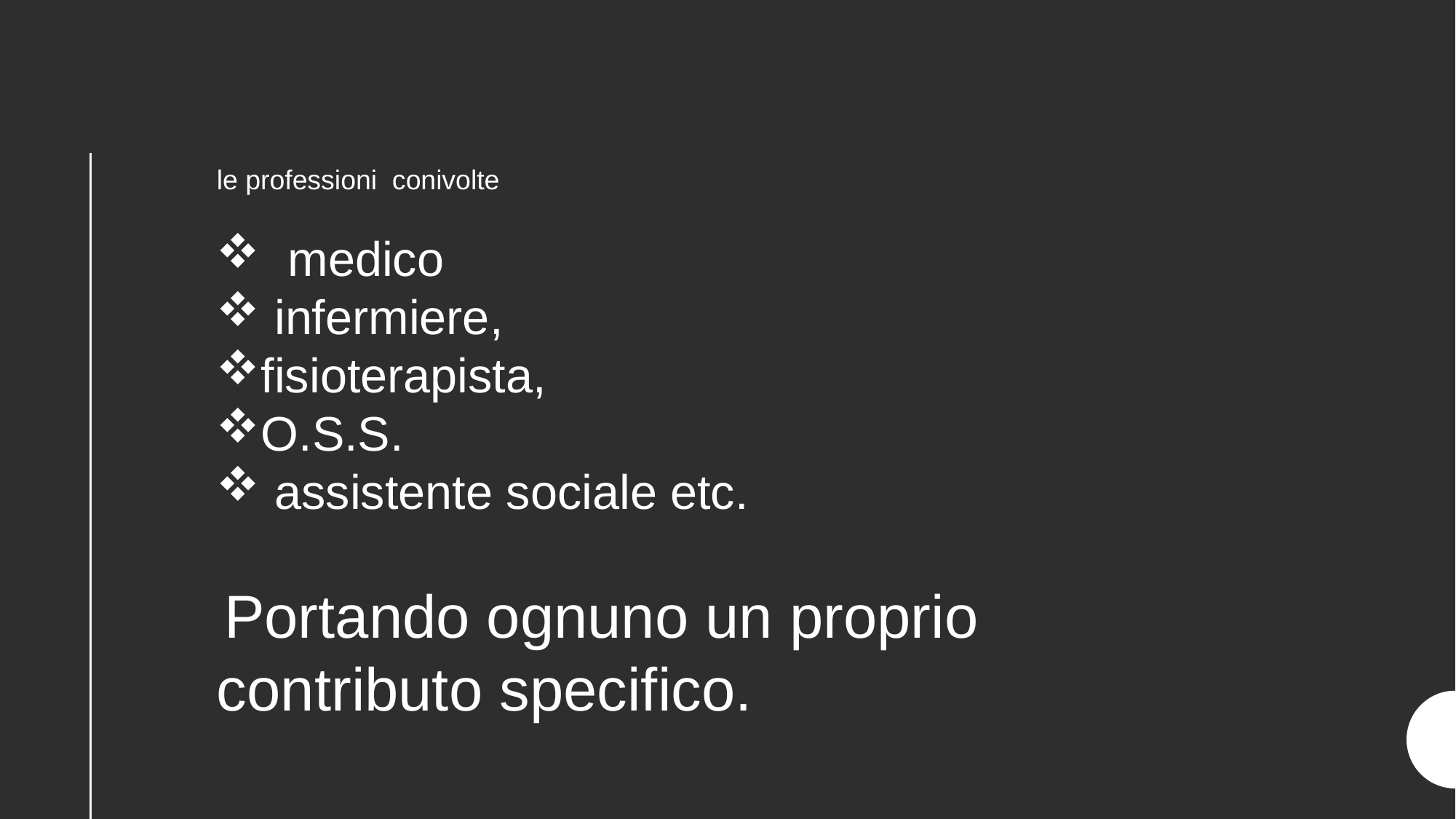

le professioni  conivolte

  medico
 infermiere,
fisioterapista,
O.S.S.
 assistente sociale etc.

 Portando ognuno un proprio contributo specifico.